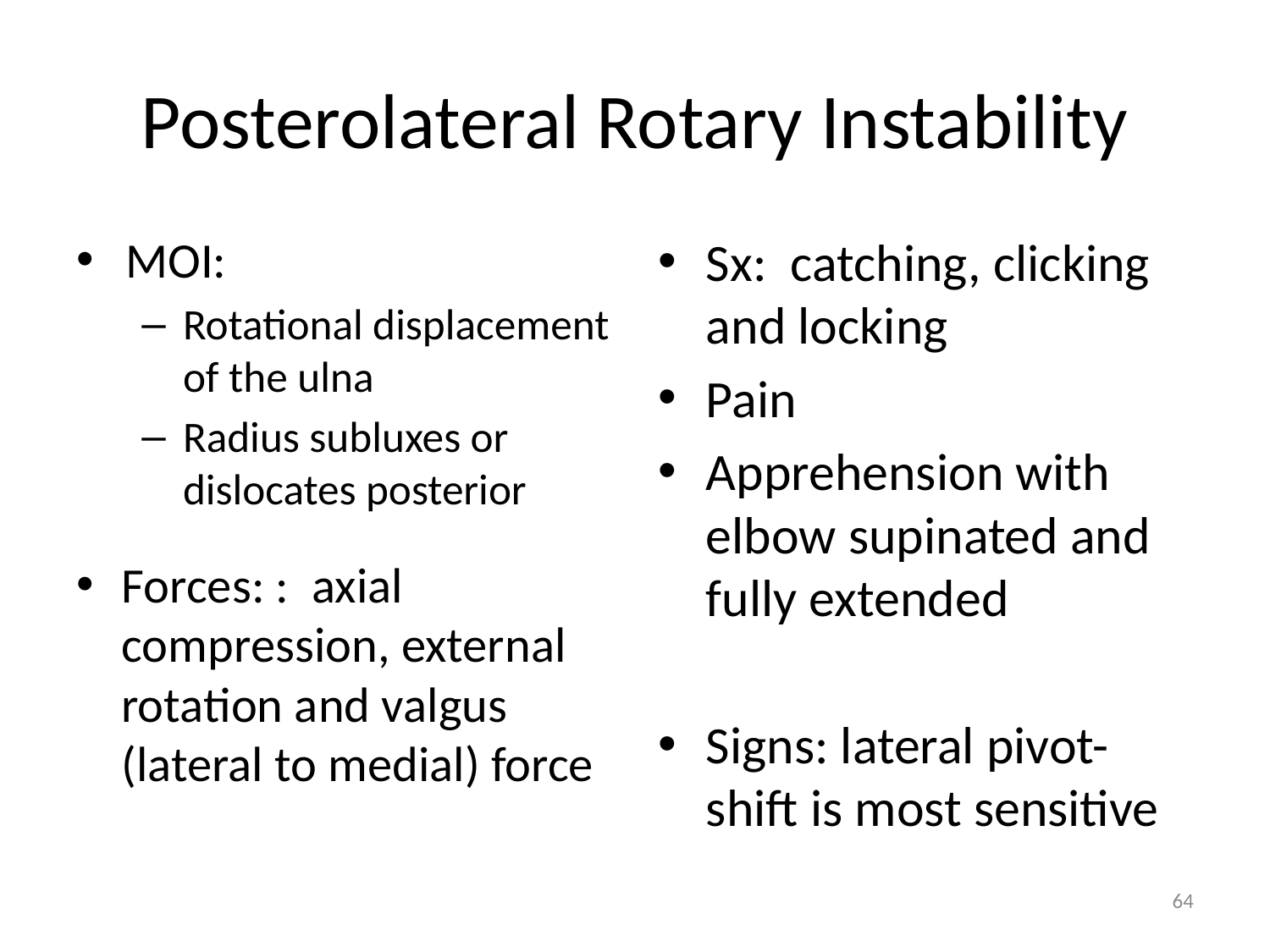

# Posterolateral Rotary Instability
MOI:
Rotational displacement of the ulna
Radius subluxes or dislocates posterior
Sx:  catching, clicking and locking
Pain
Apprehension with elbow supinated and fully extended

Signs: lateral pivot-shift is most sensitive
Forces: :  axial compression, external rotation and valgus (lateral to medial) force
64